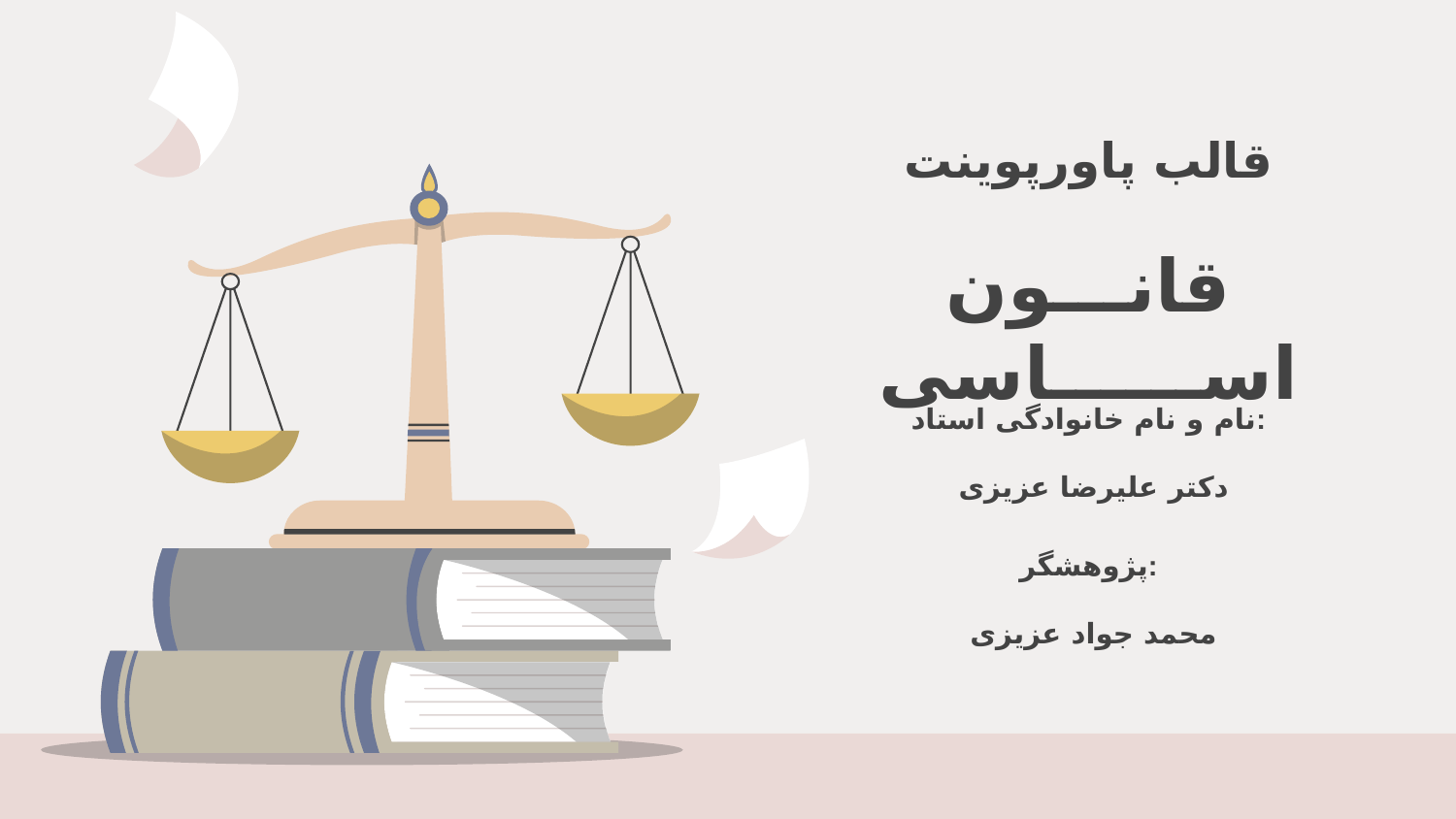

قالب پاورپوینت
قانـــون اســــــاسی
نام و نام خانوادگی استاد:
 دکتر علیرضا عزیزی
پژوهشگر:
 محمد جواد عزیزی